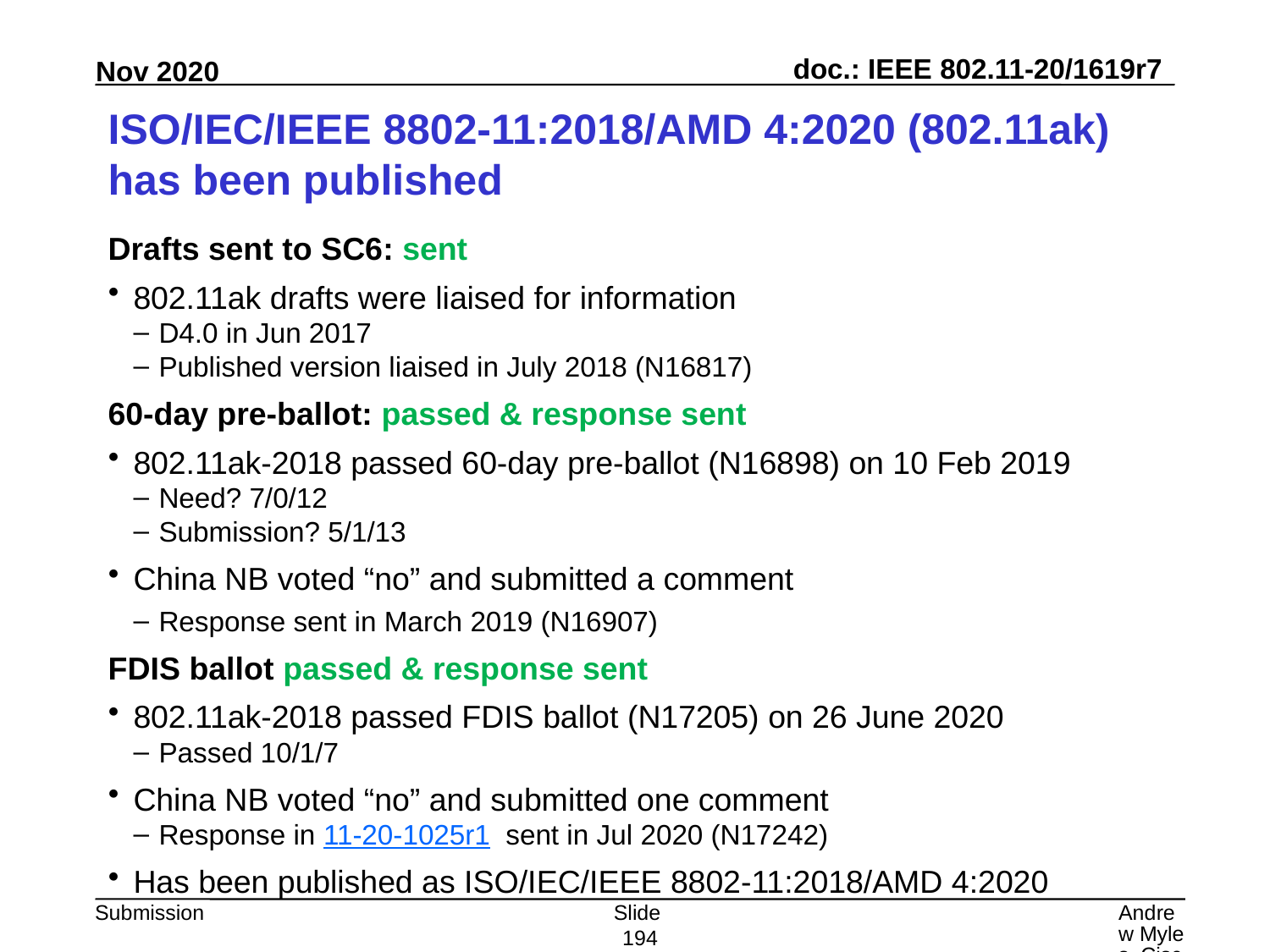

# ISO/IEC/IEEE 8802-11:2018/AMD 4:2020 (802.11ak) has been published
Drafts sent to SC6: sent
802.11ak drafts were liaised for information
D4.0 in Jun 2017
Published version liaised in July 2018 (N16817)
60-day pre-ballot: passed & response sent
802.11ak-2018 passed 60-day pre-ballot (N16898) on 10 Feb 2019
Need? 7/0/12
Submission? 5/1/13
China NB voted “no” and submitted a comment
Response sent in March 2019 (N16907)
FDIS ballot passed & response sent
802.11ak-2018 passed FDIS ballot (N17205) on 26 June 2020
Passed 10/1/7
China NB voted “no” and submitted one comment
Response in 11-20-1025r1  sent in Jul 2020 (N17242)
Has been published as ISO/IEC/IEEE 8802-11:2018/AMD 4:2020

Slide 194
Andrew Myles, Cisco